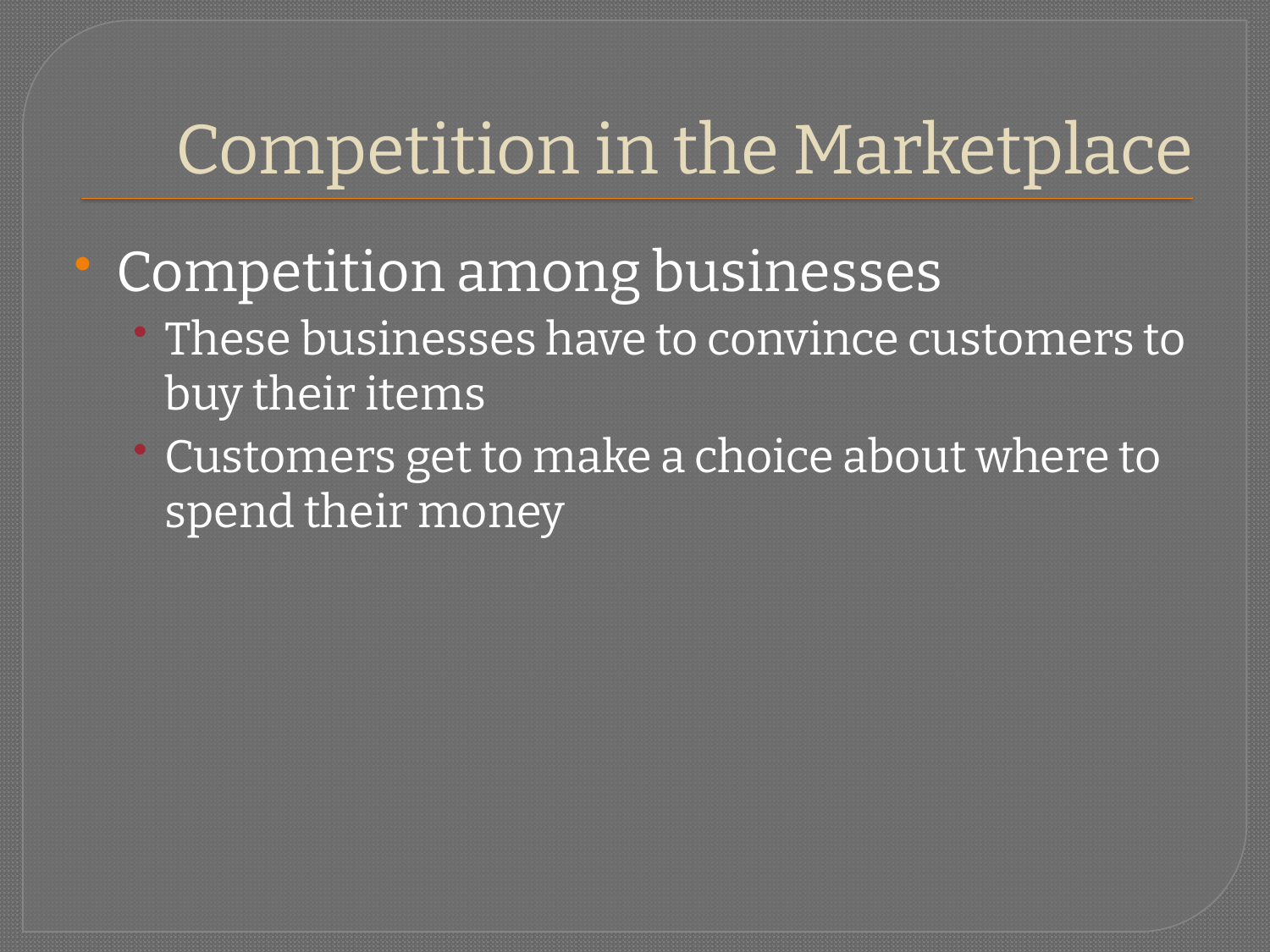

# Competition in the Marketplace
Competition among businesses
These businesses have to convince customers to buy their items
Customers get to make a choice about where to spend their money